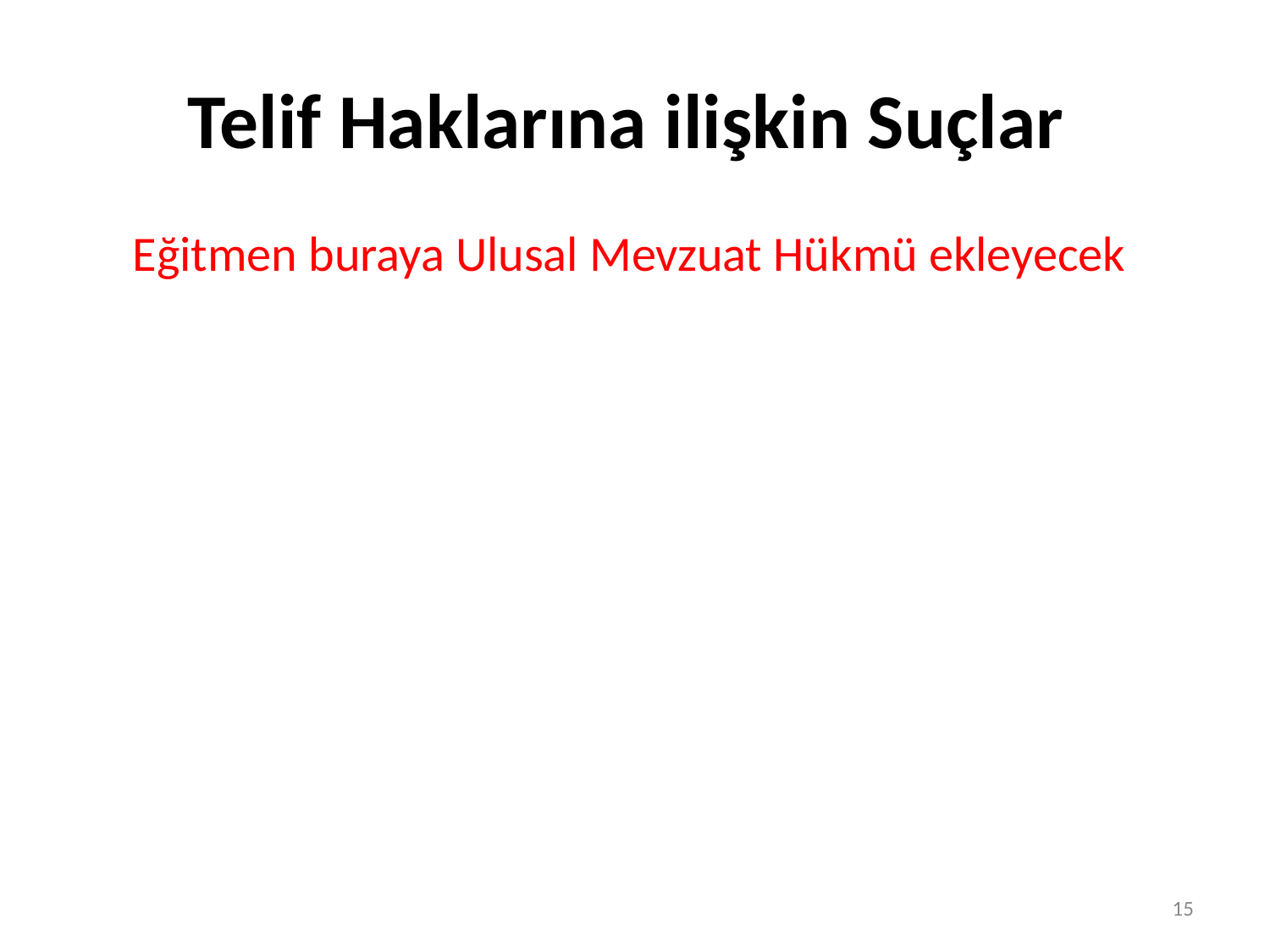

# Telif Haklarına ilişkin Suçlar
Eğitmen buraya Ulusal Mevzuat Hükmü ekleyecek
15